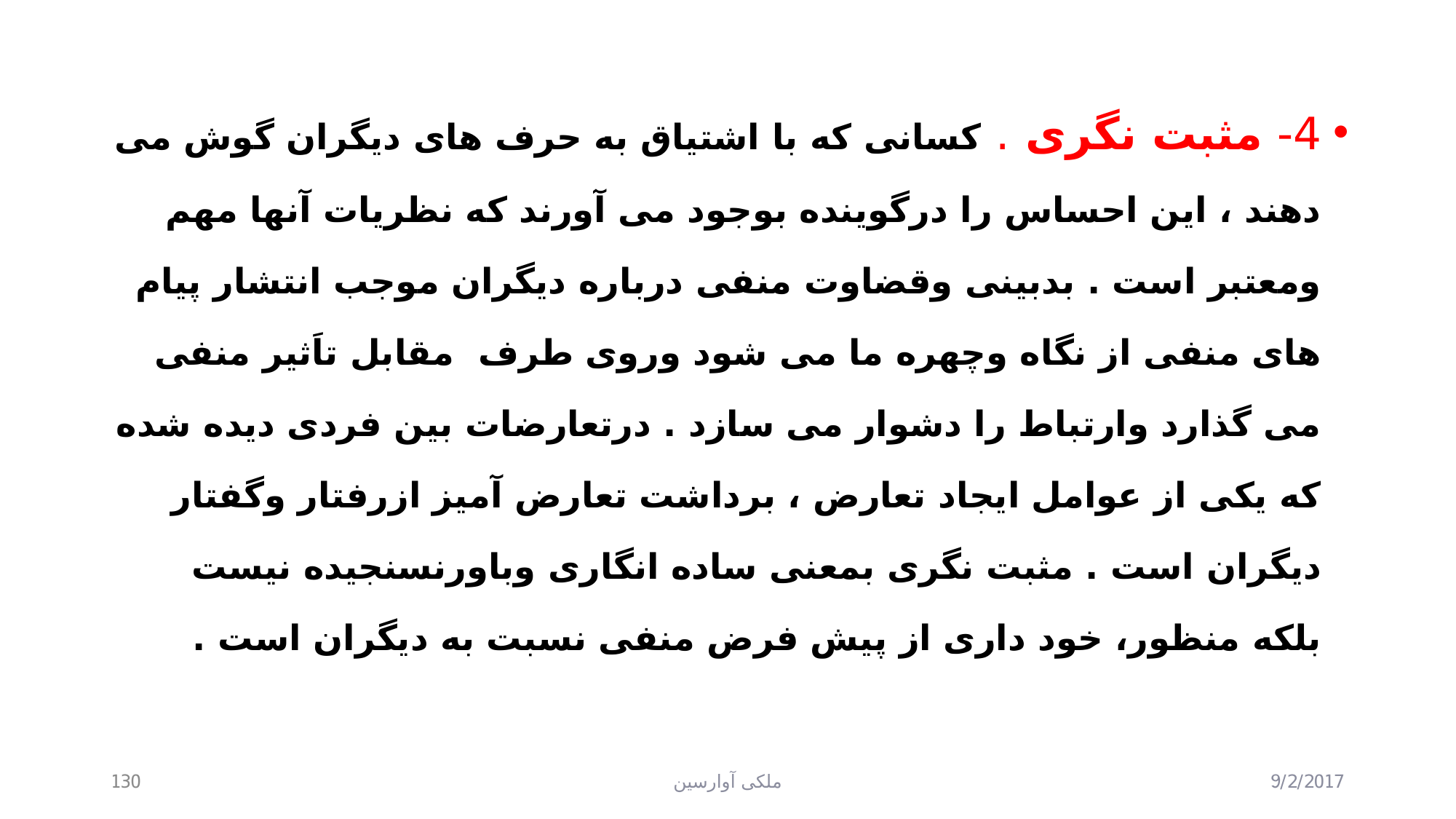

4- مثبت نگری . کسانی که با اشتیاق به حرف های دیگران گوش می دهند ، این احساس را درگوینده بوجود می آورند که نظریات آنها مهم ومعتبر است . بدبینی وقضاوت منفی درباره دیگران موجب انتشار پیام های منفی از نگاه وچهره ما می شود وروی طرف  مقابل تاَثیر منفی می گذارد وارتباط را دشوار می سازد . درتعارضات بین فردی دیده شده که یکی از عوامل ایجاد تعارض ، برداشت تعارض آمیز ازرفتار وگفتار دیگران است . مثبت نگری بمعنی ساده انگاری وباورنسنجیده نیست بلکه منظور، خود داری از پیش فرض منفی نسبت به دیگران است .
130
ملکی آوارسین
9/2/2017